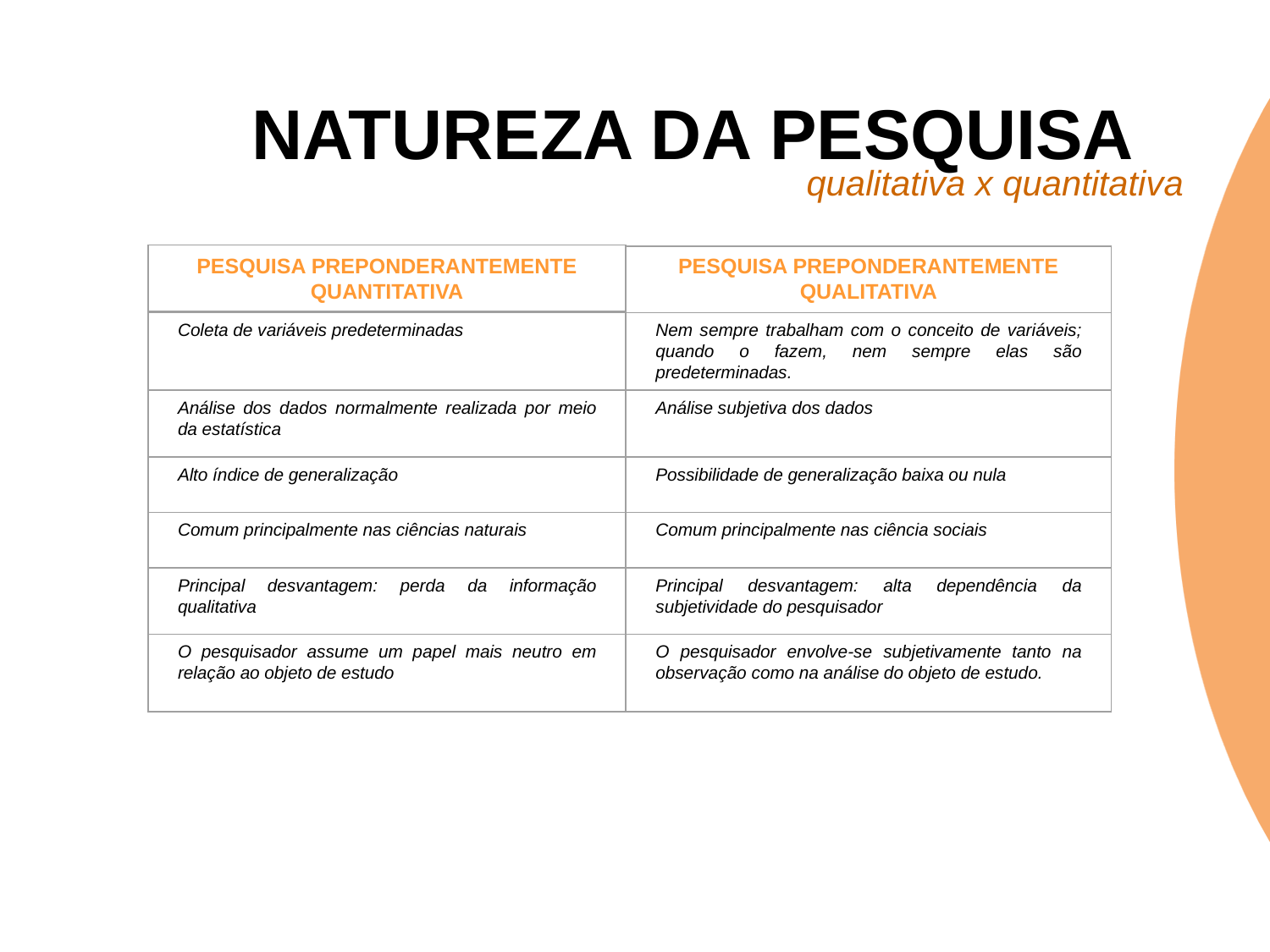

NATUREZA DA PESQUISA
qualitativa x quantitativa

PESQUISA PREPONDERANTEMENTE QUALITATIVA

PESQUISA PREPONDERANTEMENTE QUANTITATIVA

Coleta de variáveis predeterminadas

Nem sempre trabalham com o conceito de variáveis; quando o fazem, nem sempre elas são predeterminadas.

Análise dos dados normalmente realizada por meio da estatística

Análise subjetiva dos dados

Alto índice de generalização

Possibilidade de generalização baixa ou nula

Comum principalmente nas ciências naturais

Comum principalmente nas ciência sociais

Principal desvantagem: perda da informação qualitativa

Principal desvantagem: alta dependência da subjetividade do pesquisador

O pesquisador assume um papel mais neutro em relação ao objeto de estudo

O pesquisador envolve-se subjetivamente tanto na observação como na análise do objeto de estudo.

Metodologia da ciência: filosofia e prática da pesquisa